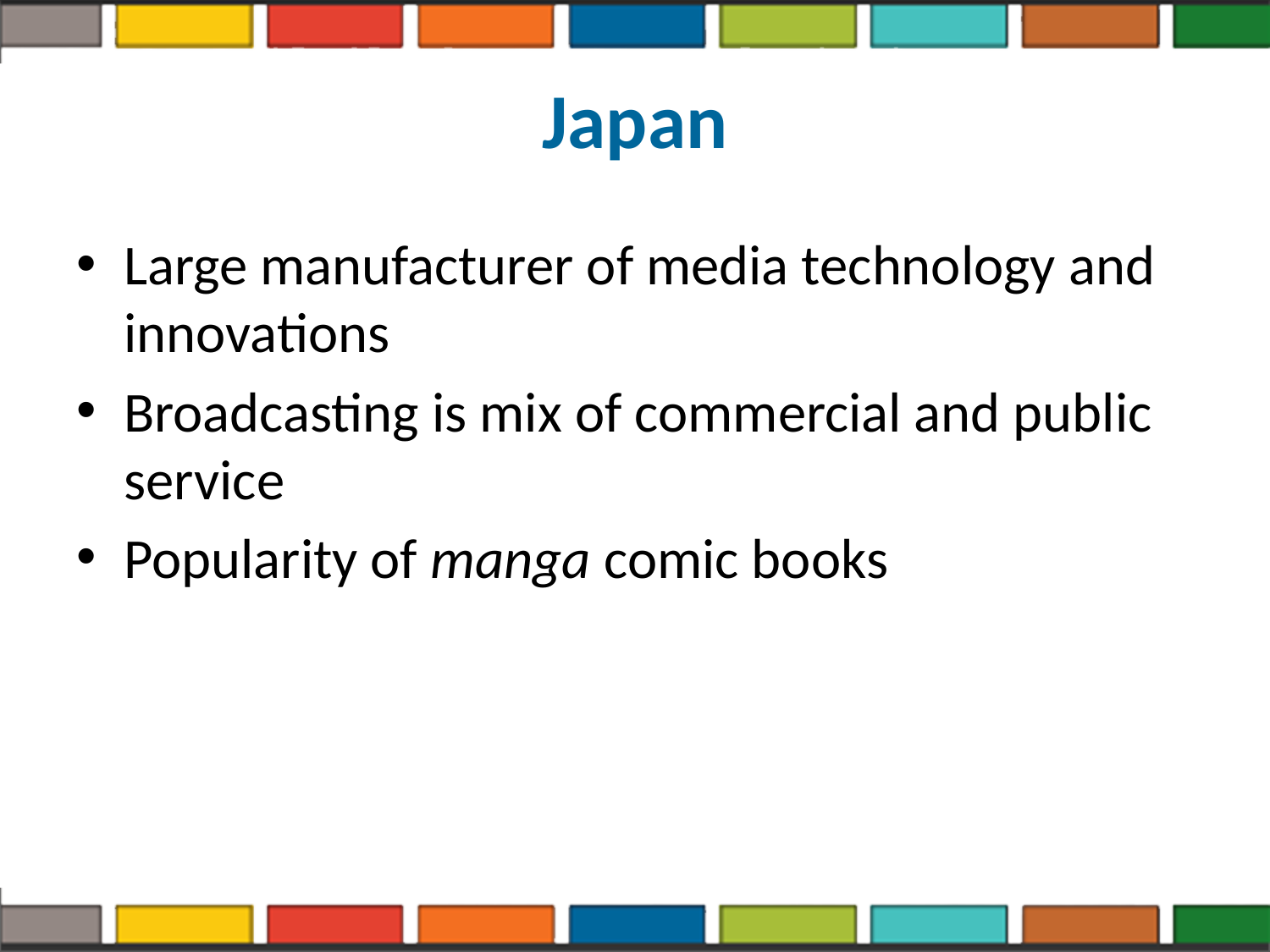

# Japan
Large manufacturer of media technology and innovations
Broadcasting is mix of commercial and public service
Popularity of manga comic books